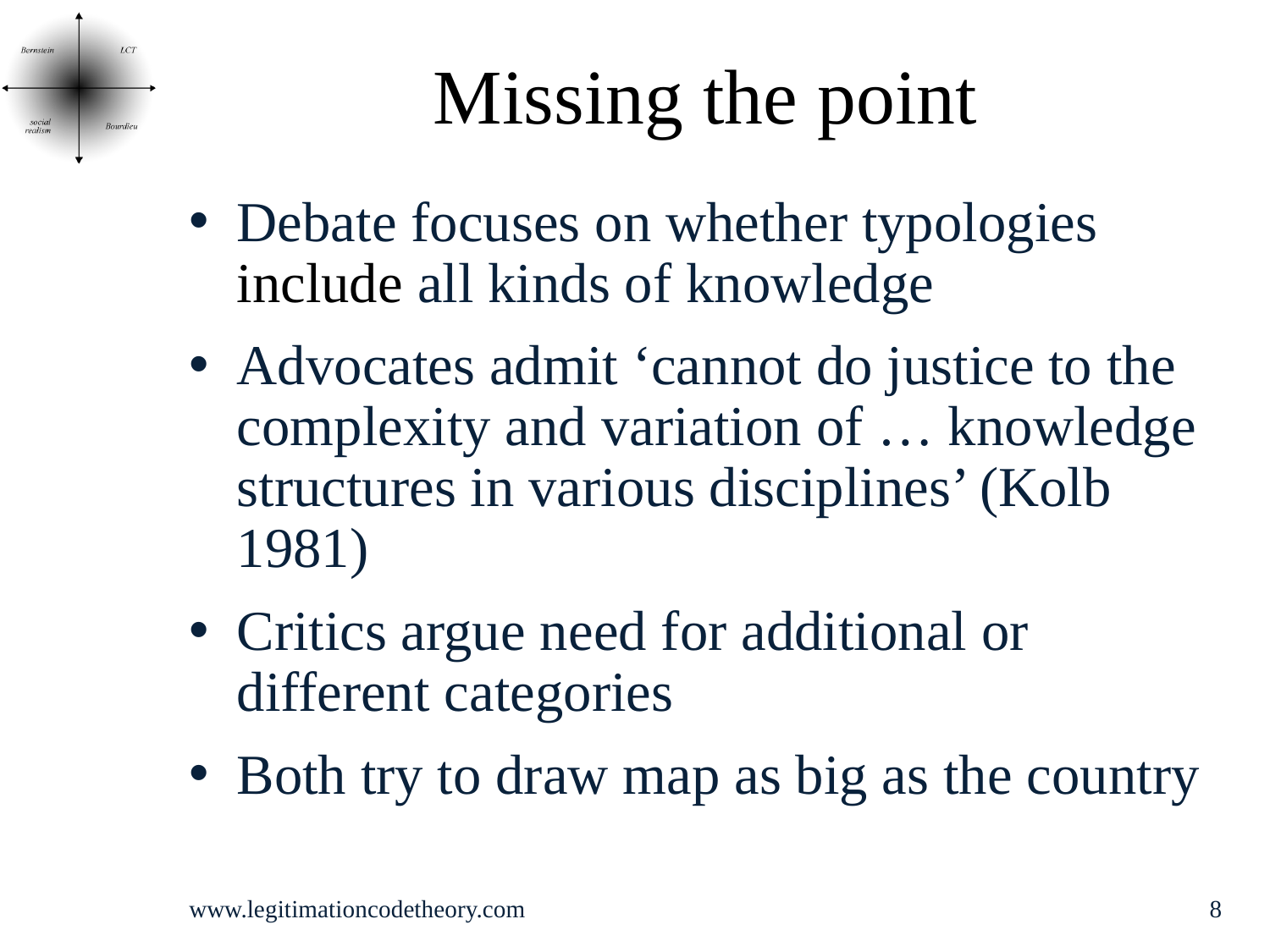

# Missing the point

Debate focuses on whether typologies include all kinds of knowledge
Advocates admit ‘cannot do justice to the complexity and variation of … knowledge structures in various disciplines’ (Kolb 1981)
Critics argue need for additional or different categories
Both try to draw map as big as the country
www.legitimationcodetheory.com
8